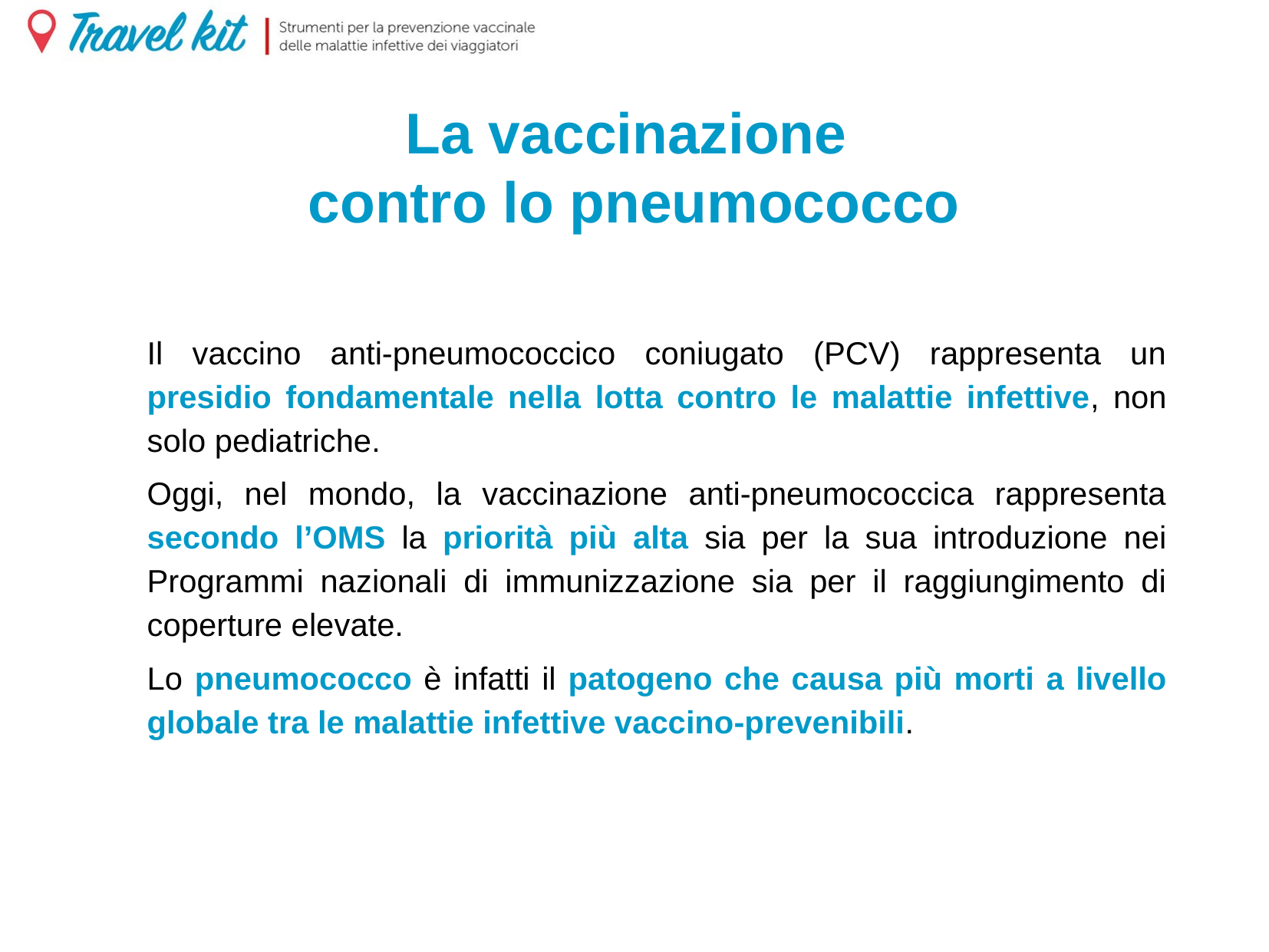

# La vaccinazione contro lo pneumococco
Il vaccino anti-pneumococcico coniugato (PCV) rappresenta un presidio fondamentale nella lotta contro le malattie infettive, non solo pediatriche.
Oggi, nel mondo, la vaccinazione anti-pneumococcica rappresenta secondo l’OMS la priorità più alta sia per la sua introduzione nei Programmi nazionali di immunizzazione sia per il raggiungimento di coperture elevate.
Lo pneumococco è infatti il patogeno che causa più morti a livello globale tra le malattie infettive vaccino-prevenibili.